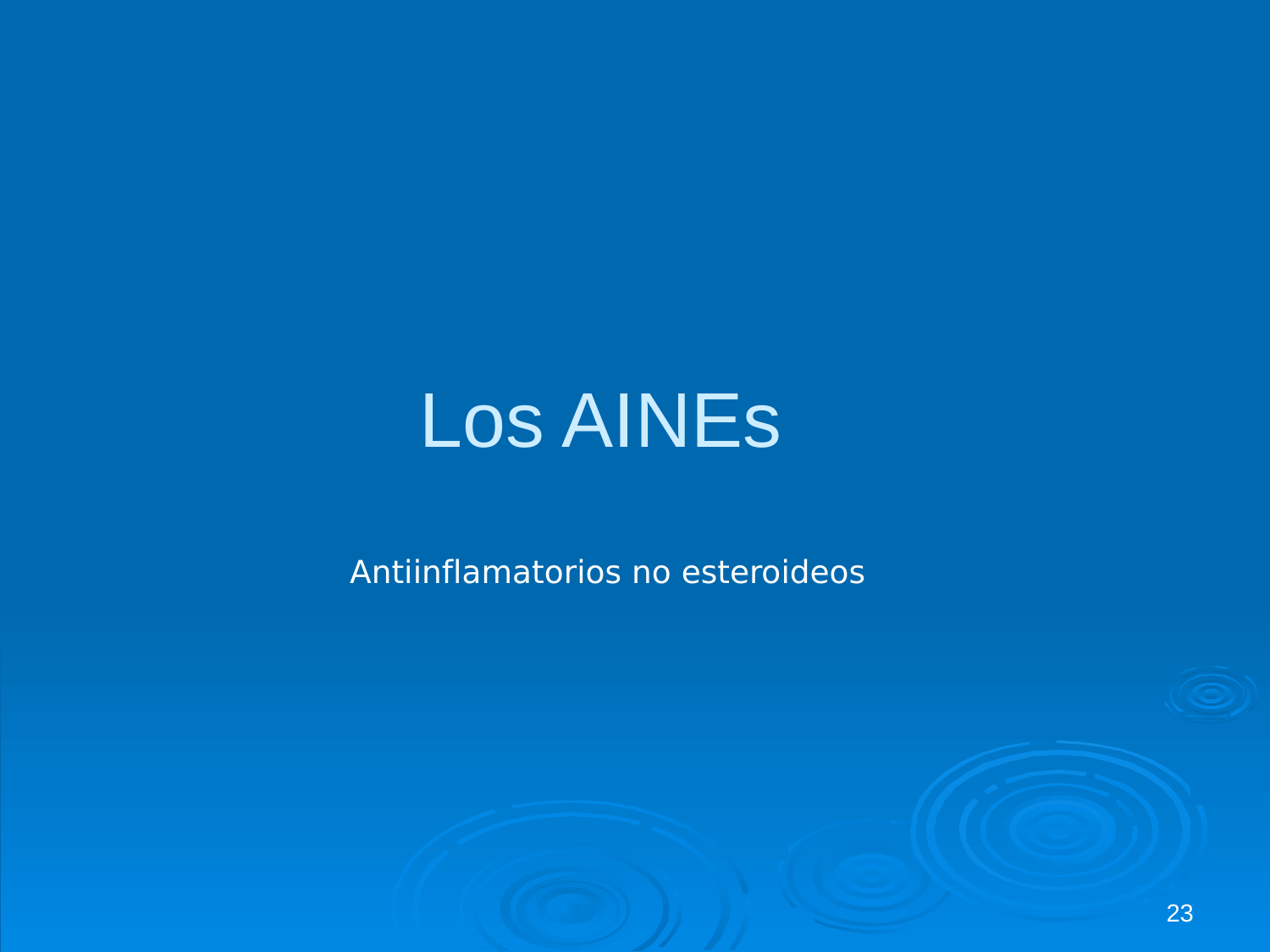

# Los AINEs
Antiinflamatorios no esteroideos
23